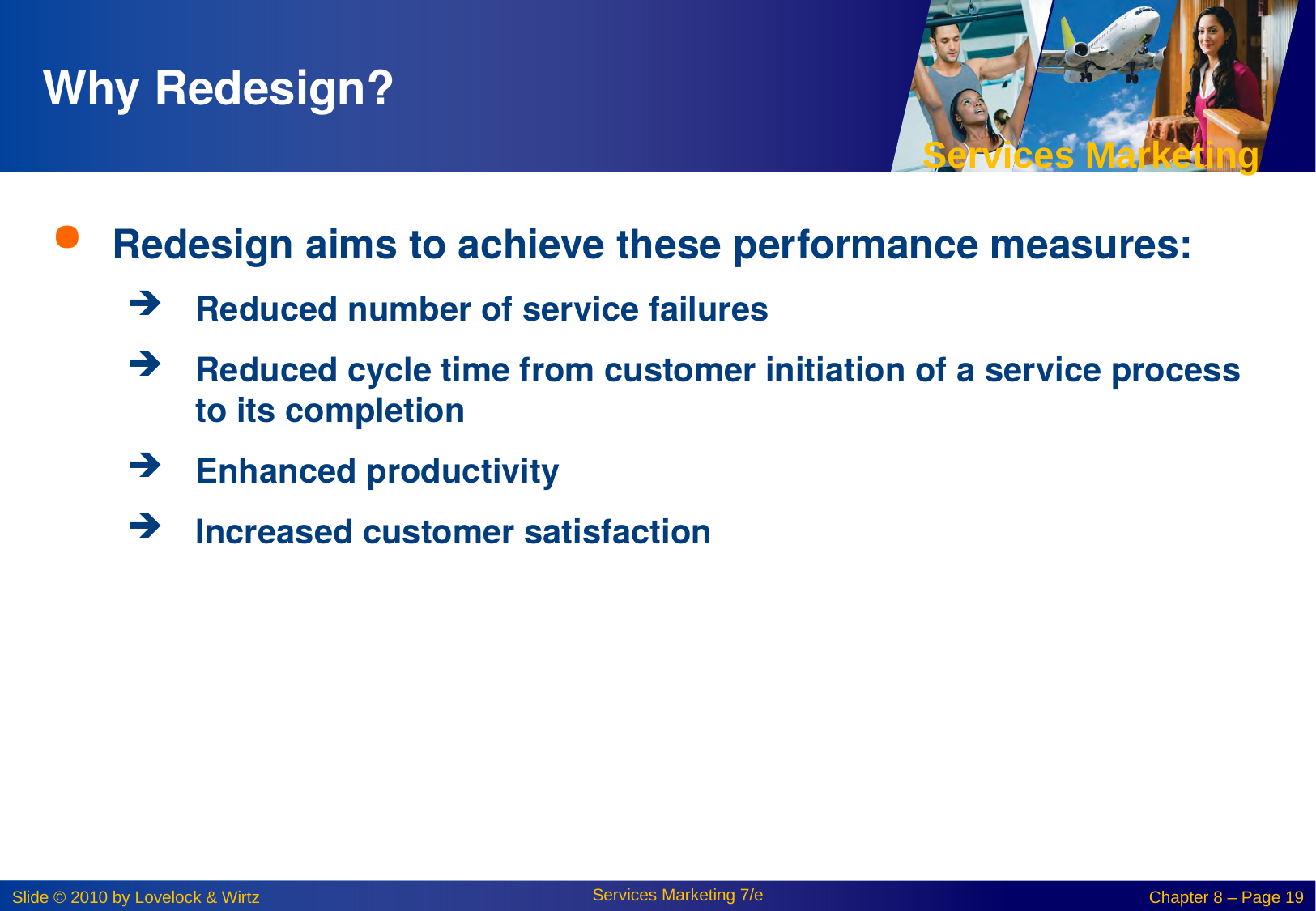

# Why Redesign?
Redesign aims to achieve these performance measures:
Reduced number of service failures
Reduced cycle time from customer initiation of a service process to its completion
Enhanced productivity
Increased customer satisfaction